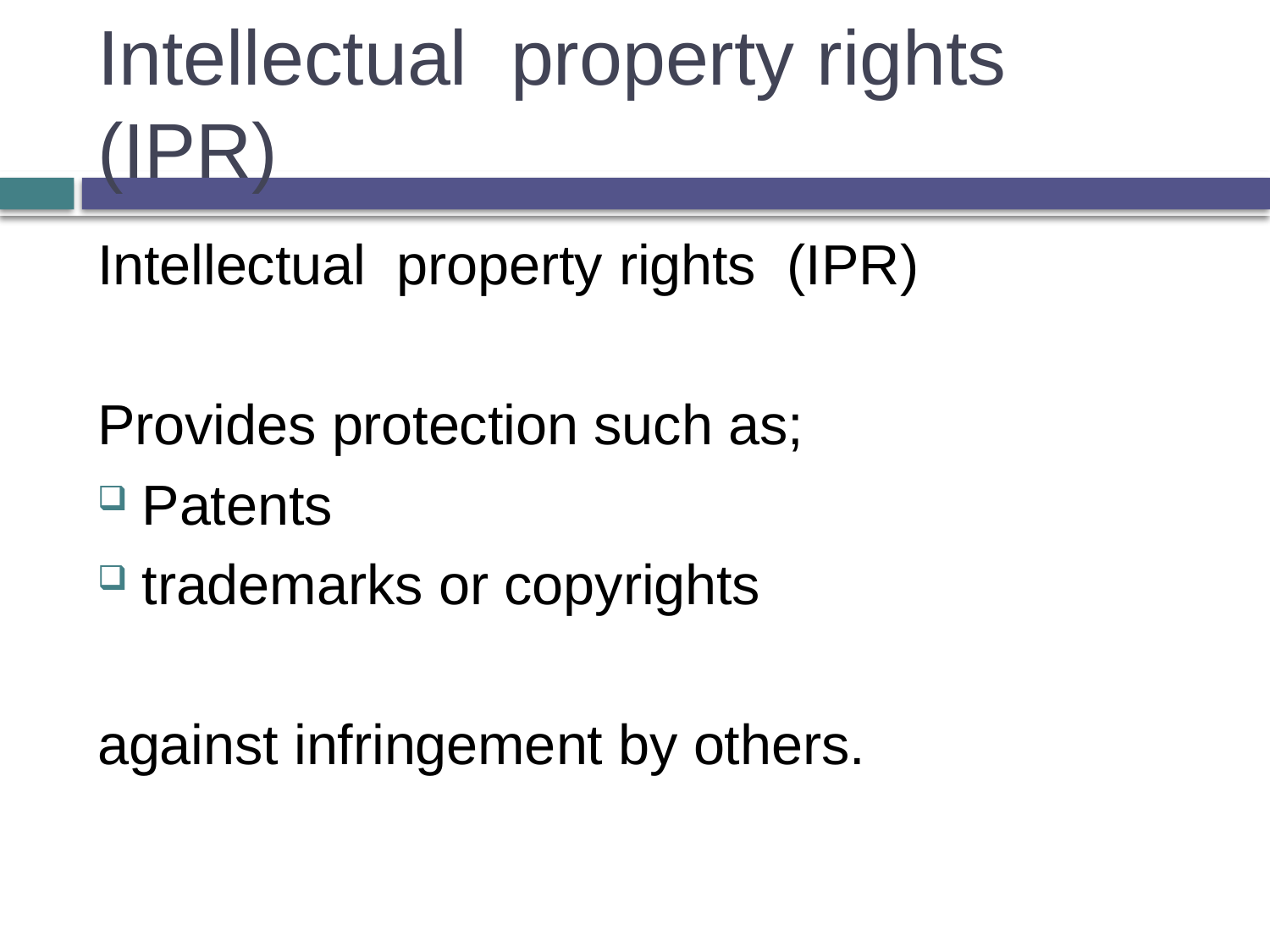

# Intellectual  property rights  (IPR)
Intellectual  property rights  (IPR)

Provides protection such as;
Patents
trademarks or copyrights

against infringement by others.